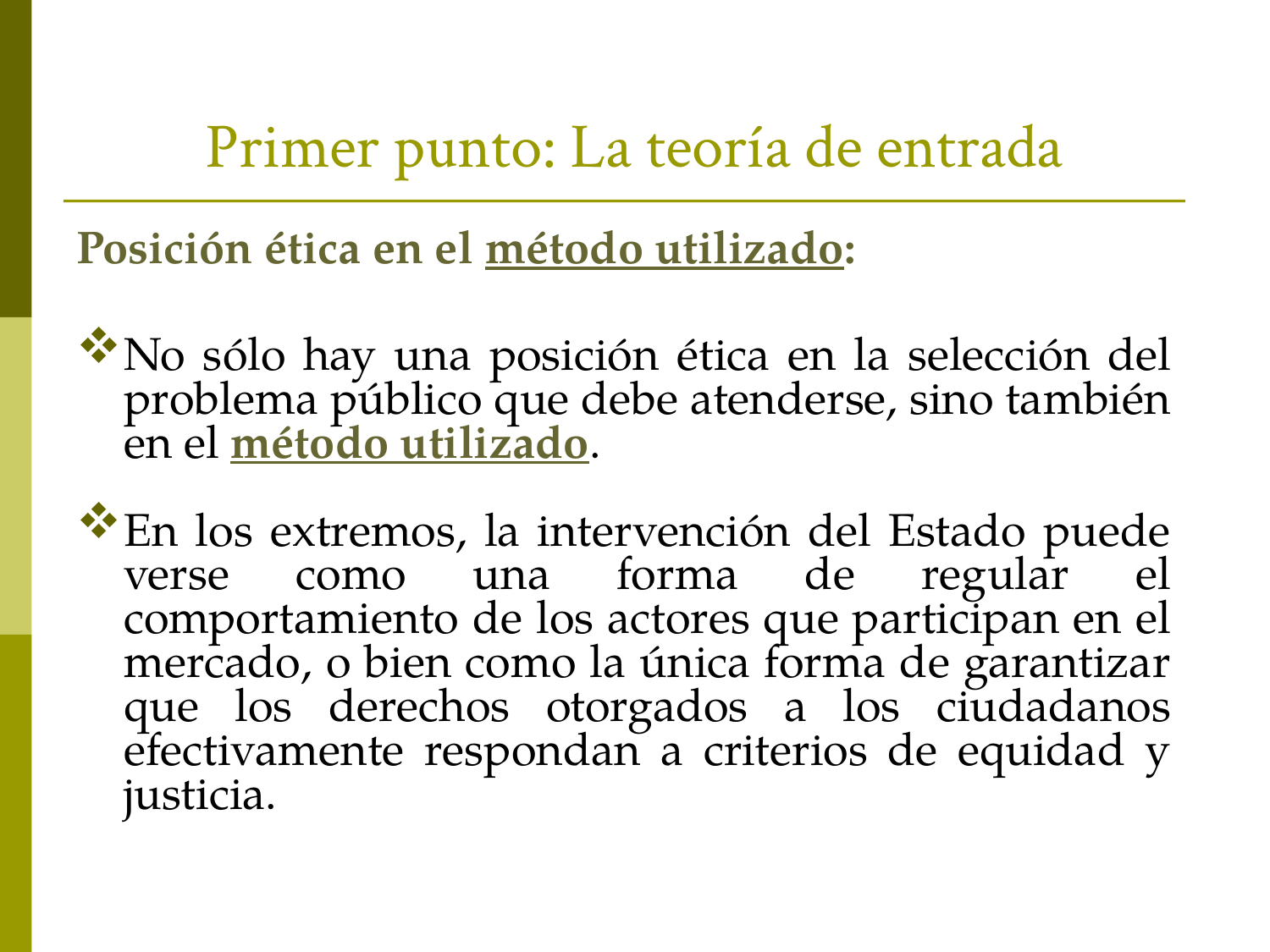

# Primer punto: La teoría de entrada
Posición ética en el método utilizado:

No sólo hay una posición ética en la selección del problema público que debe atenderse, sino también en el método utilizado.

En los extremos, la intervención del Estado puede verse como una forma de regular el comportamiento de los actores que participan en el mercado, o bien como la única forma de garantizar que los derechos otorgados a los ciudadanos efectivamente respondan a criterios de equidad y justicia.